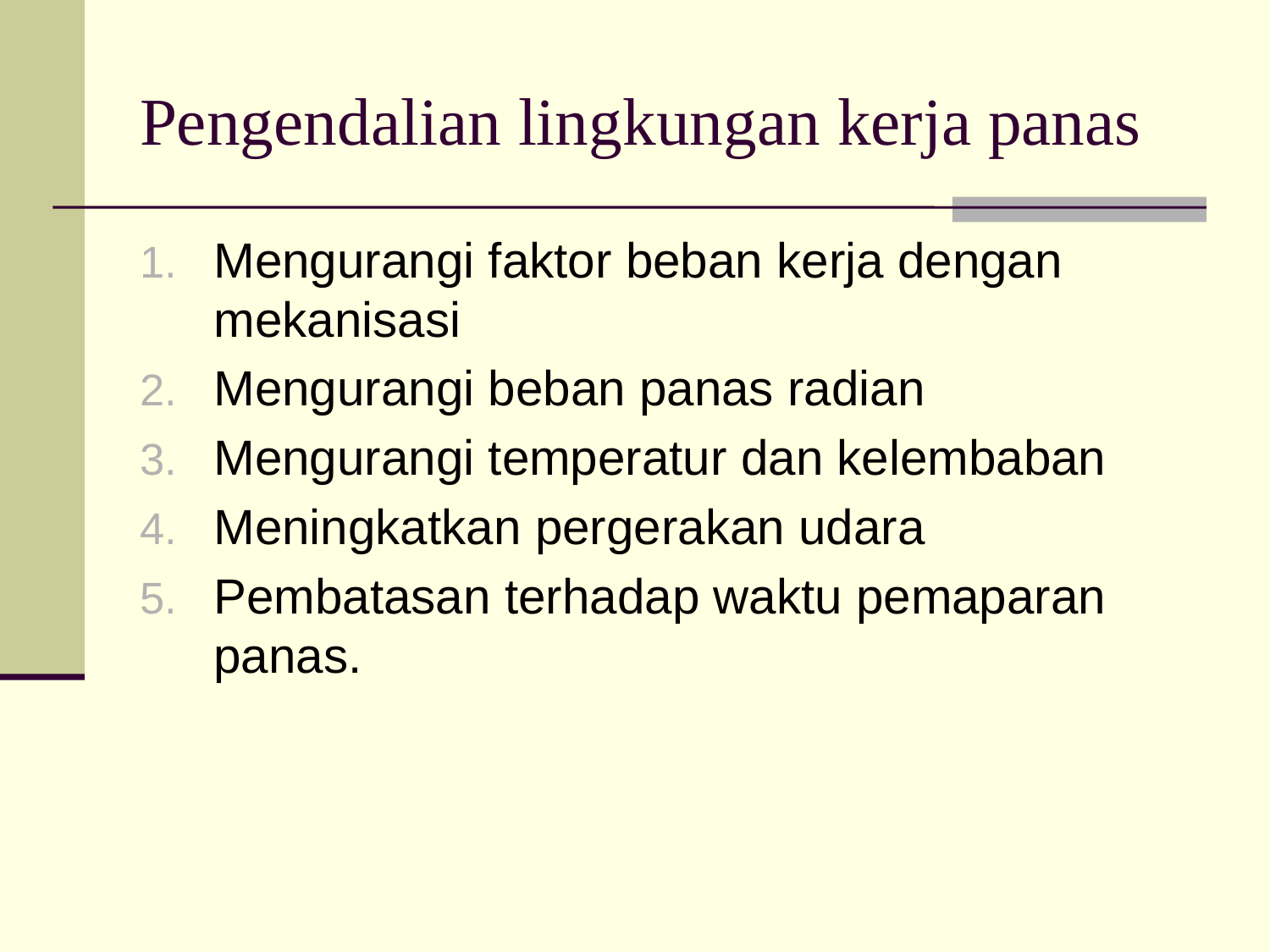

# Pengendalian lingkungan kerja panas
Mengurangi faktor beban kerja dengan mekanisasi
Mengurangi beban panas radian
Mengurangi temperatur dan kelembaban
Meningkatkan pergerakan udara
Pembatasan terhadap waktu pemaparan panas.